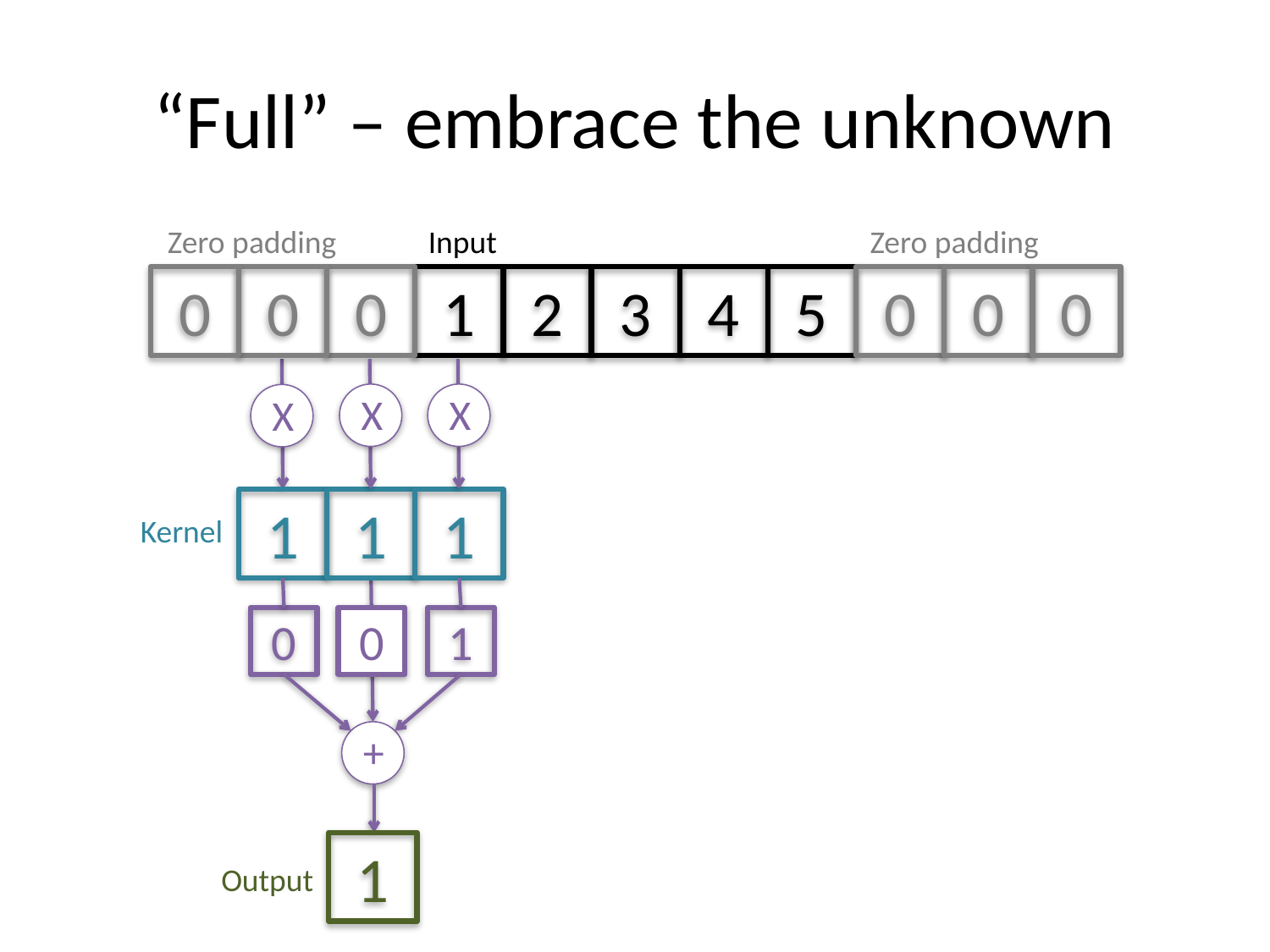

# “Full” – embrace the unknown
Zero padding
Input
Zero padding
0
0
0
1
2
3
4
5
0
0
0
X

X

X

1
1
1
Kernel
0
0
1
+

1
Output